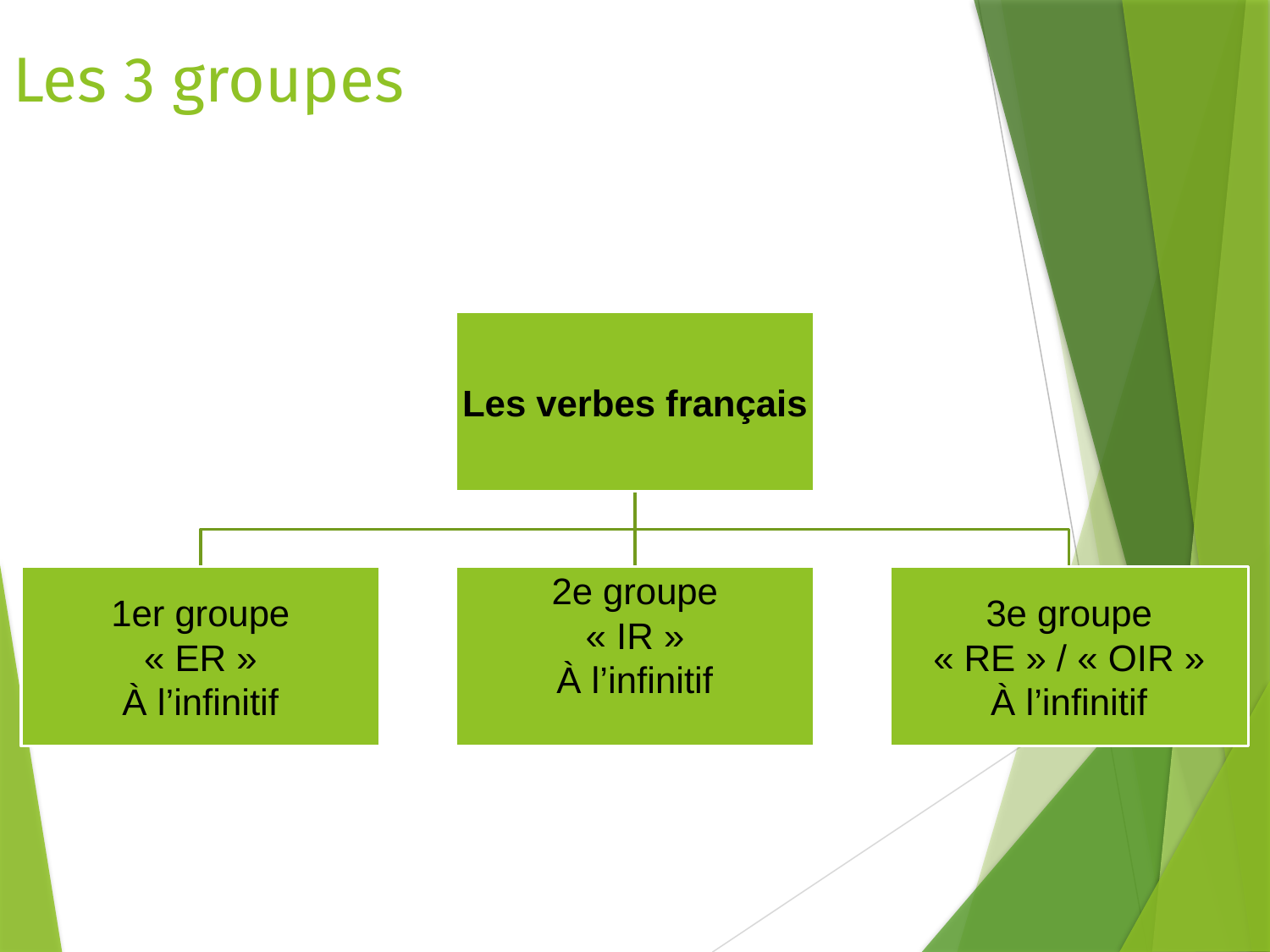

Les 3 groupes
Les verbes français
1er groupe
« ER »
À l’infinitif
2e groupe
« IR »
À l’infinitif

3e groupe
« RE » / « OIR »
À l’infinitif